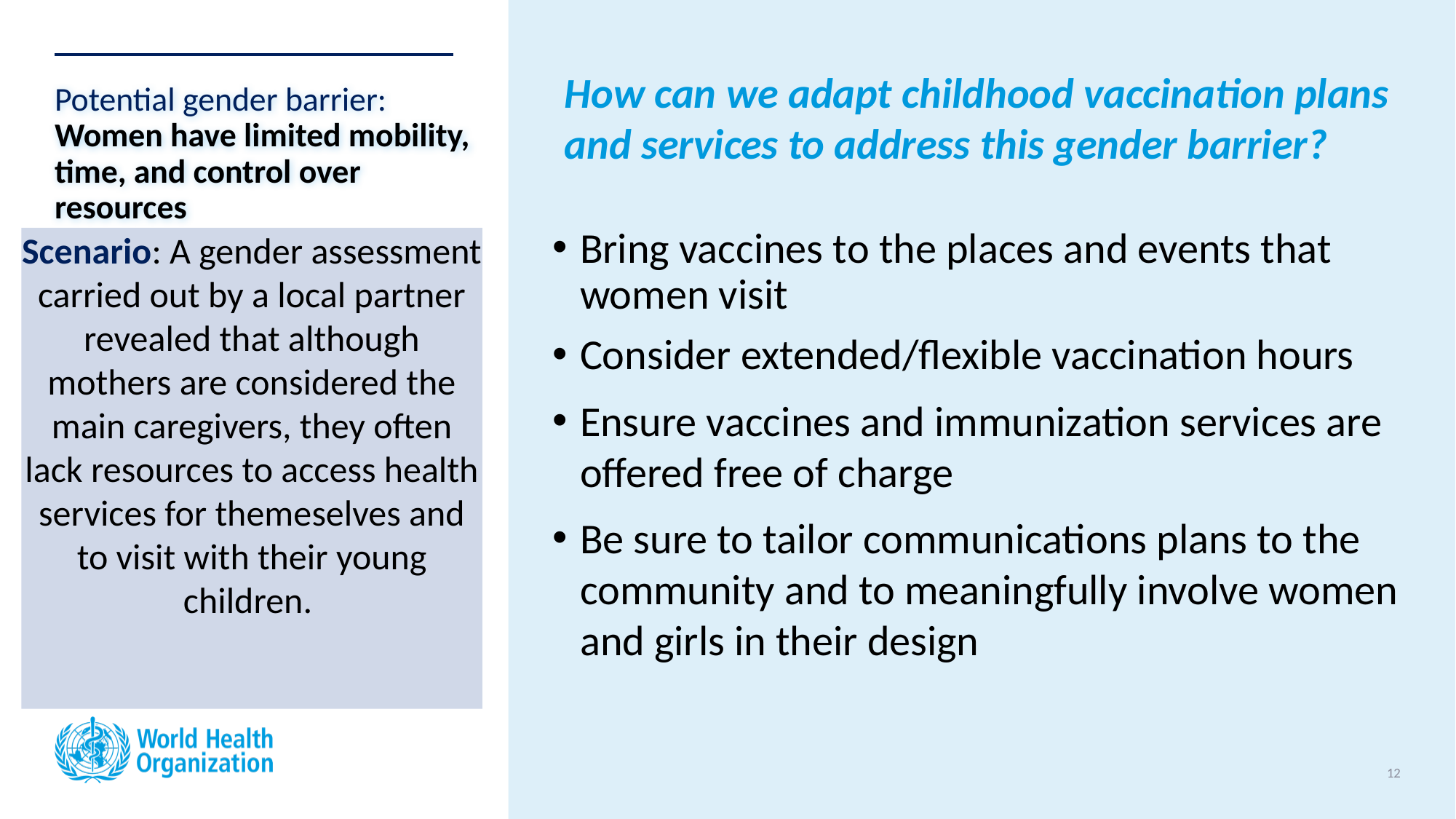

How can we adapt childhood vaccination plans and services to address this gender barrier?
# Potential gender barrier: Women have limited mobility, time, and control over resources
Bring vaccines to the places and events that women visit
Consider extended/flexible vaccination hours
Ensure vaccines and immunization services are offered free of charge
Be sure to tailor communications plans to the community and to meaningfully involve women and girls in their design

Scenario: A gender assessment carried out by a local partner revealed that although mothers are considered the main caregivers, they often lack resources to access health services for themeselves and to visit with their young children.

12